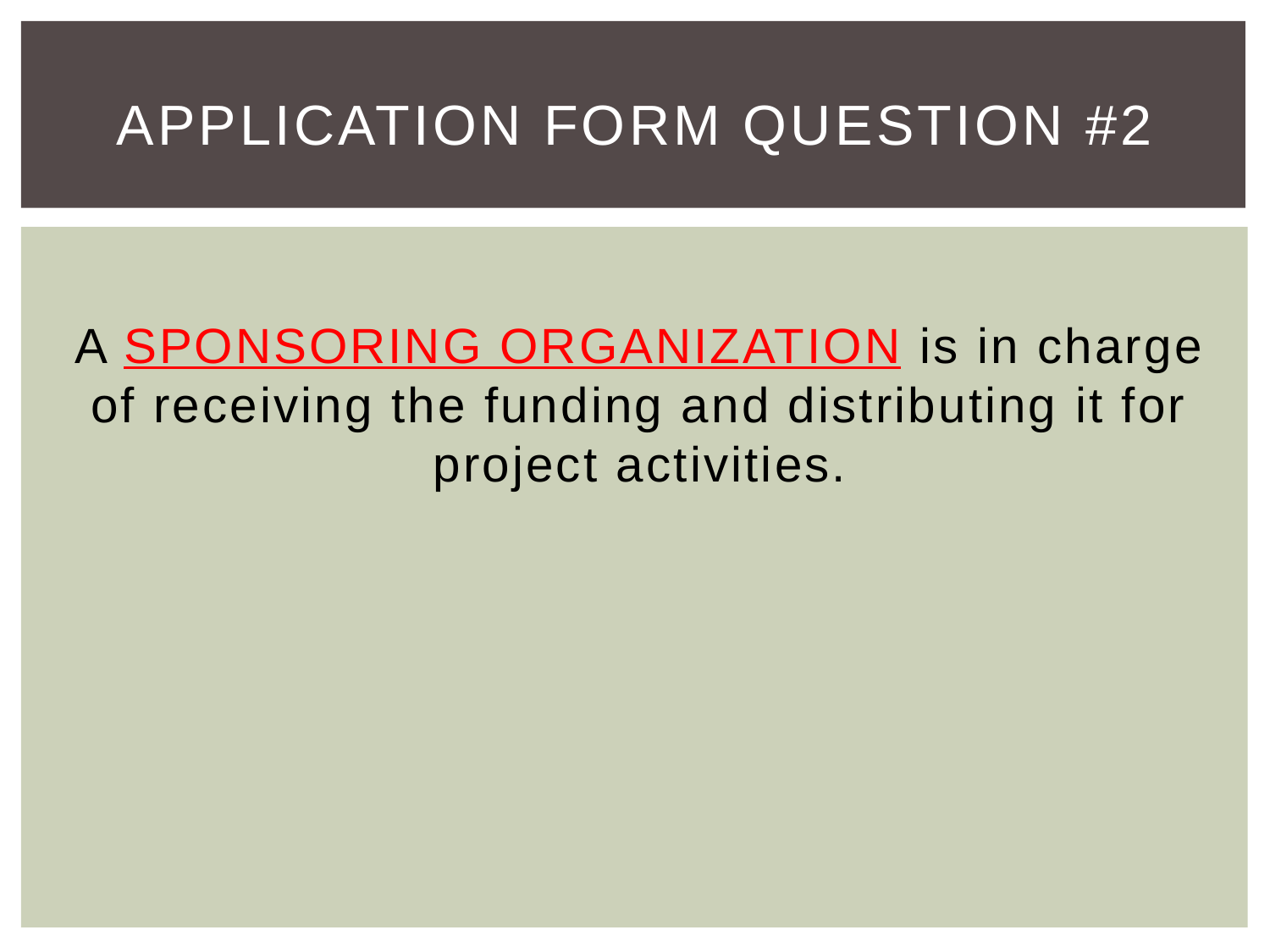

# Application Form Question #2

A SPONSORING ORGANIZATION is in charge of receiving the funding and distributing it for project activities.